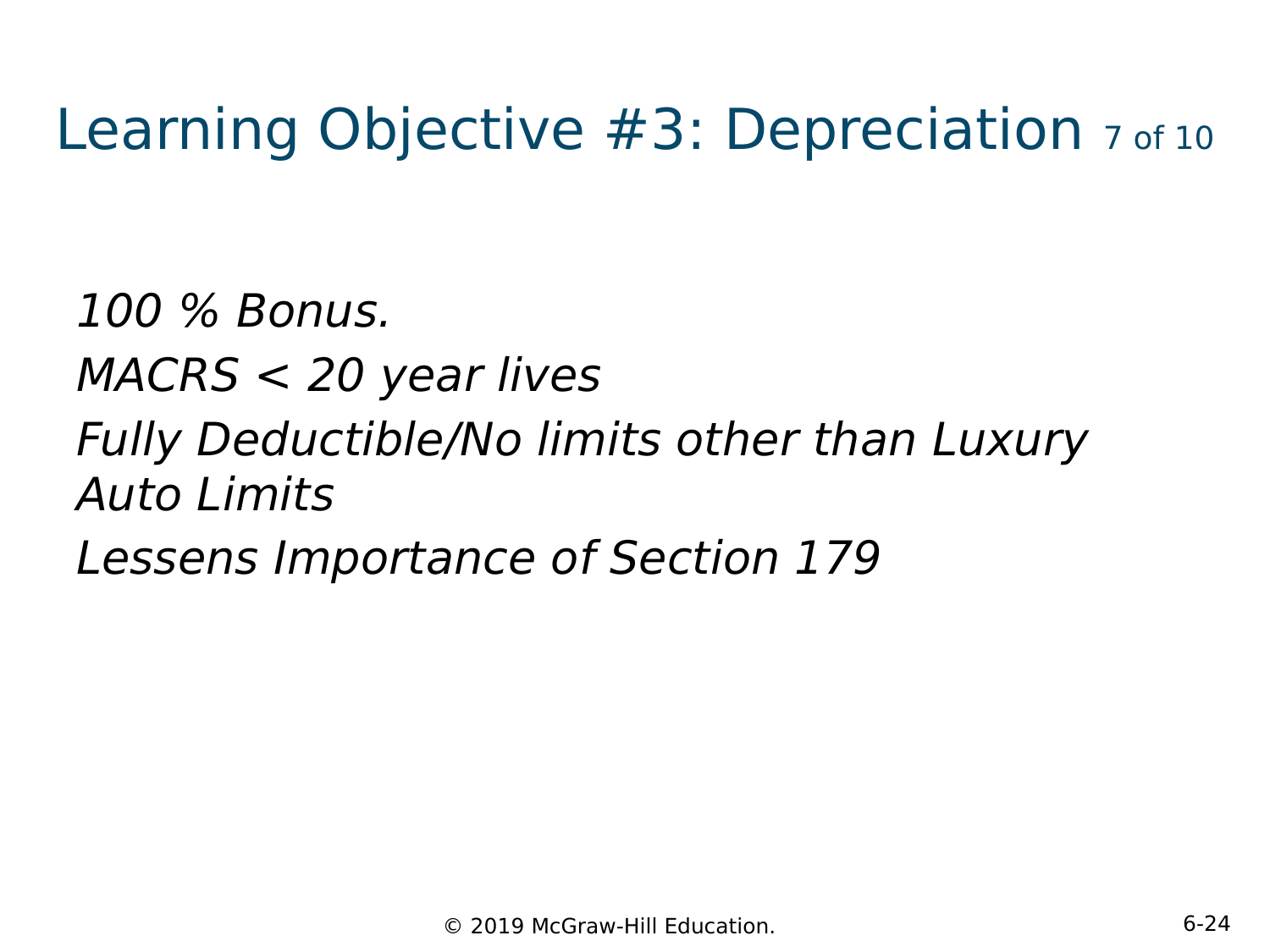

# Learning Objective #3: Depreciation 7 of 10
100 % Bonus.
MACRS < 20 year lives
Fully Deductible/No limits other than Luxury Auto Limits
Lessens Importance of Section 179